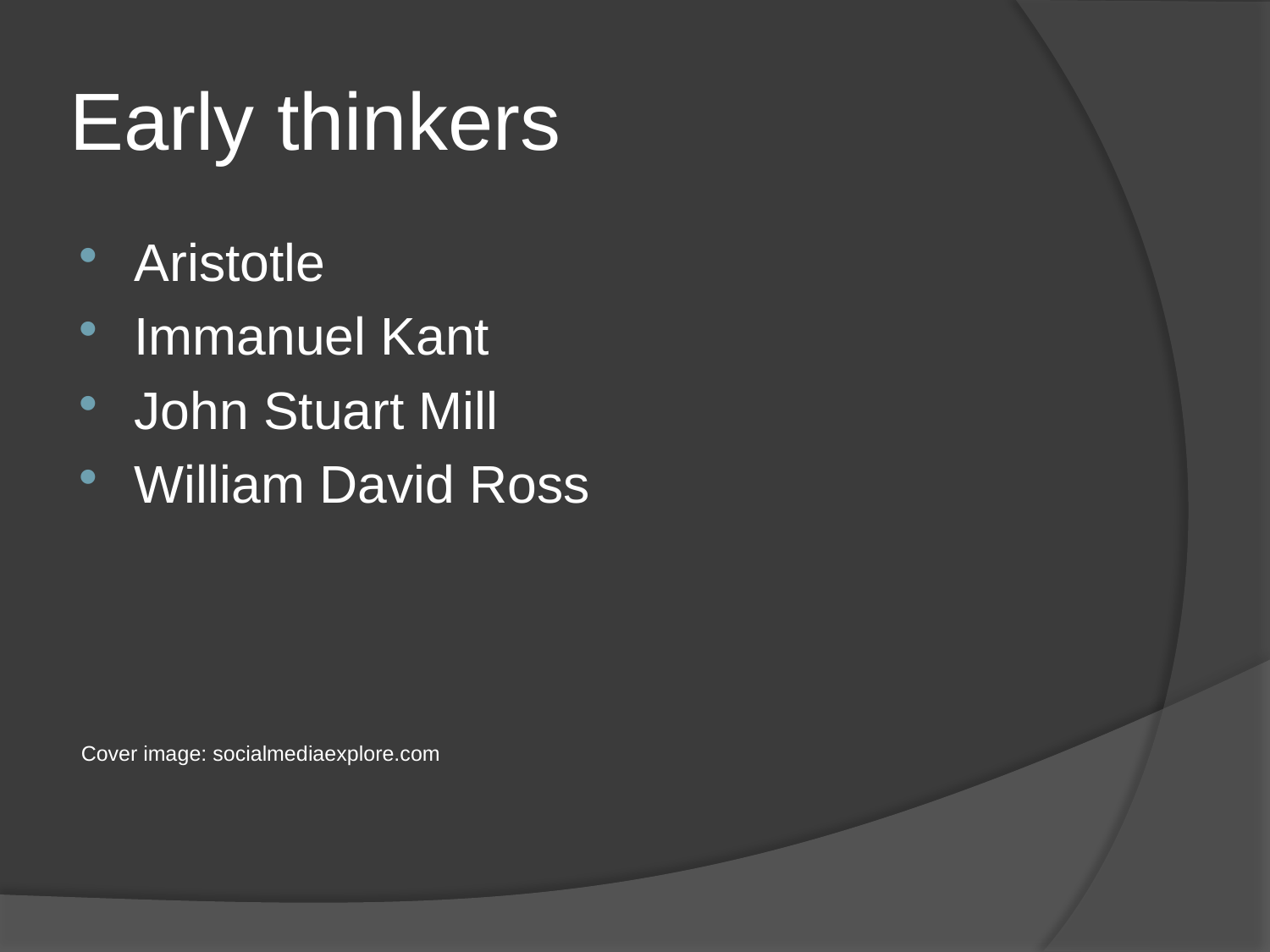

# Early thinkers
Aristotle
Immanuel Kant
John Stuart Mill
William David Ross

Cover image: socialmediaexplore.com